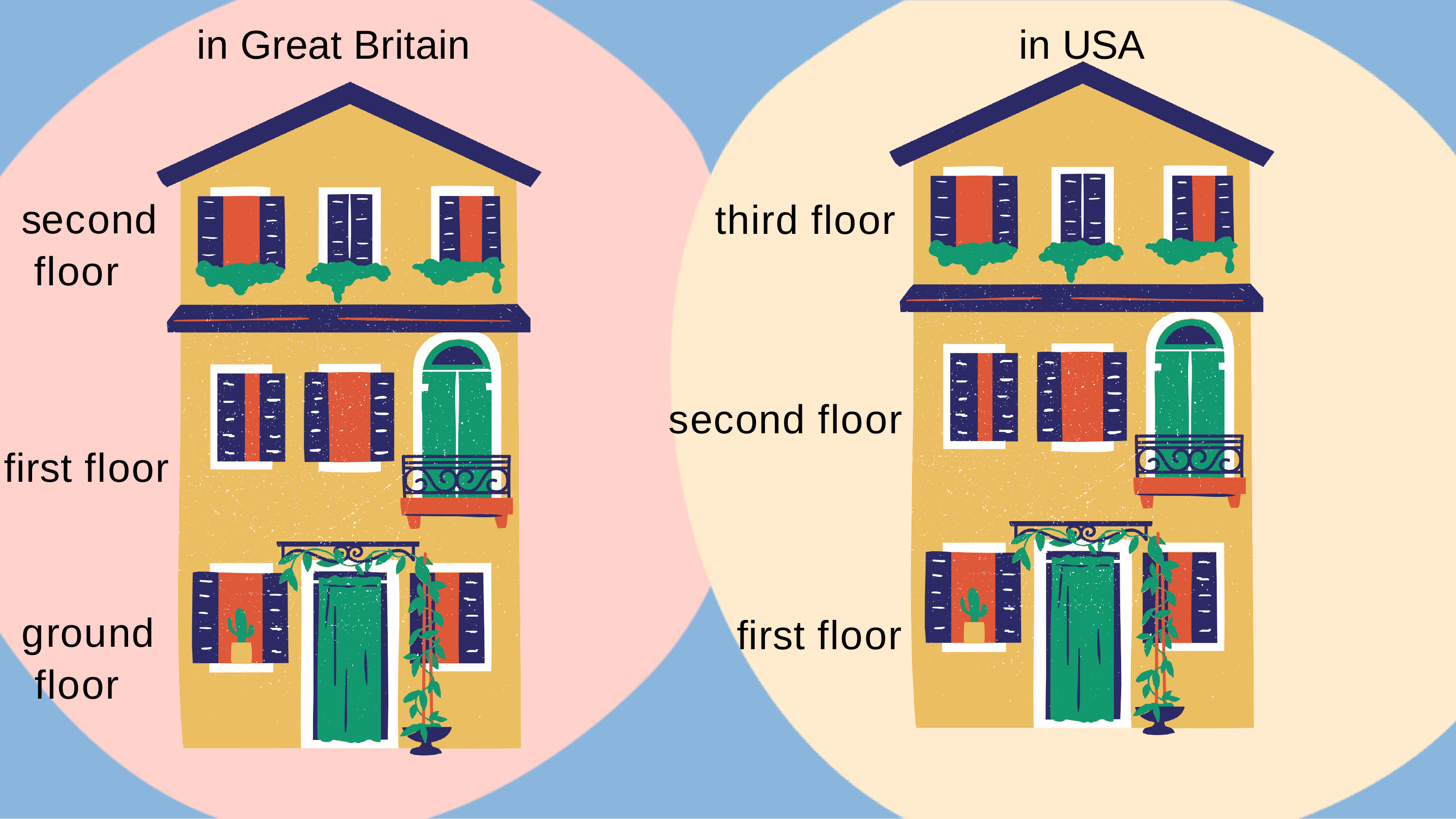

# in USA
in Great Britain
second  floor
third floor
second floor
first floor
ground  floor
first floor